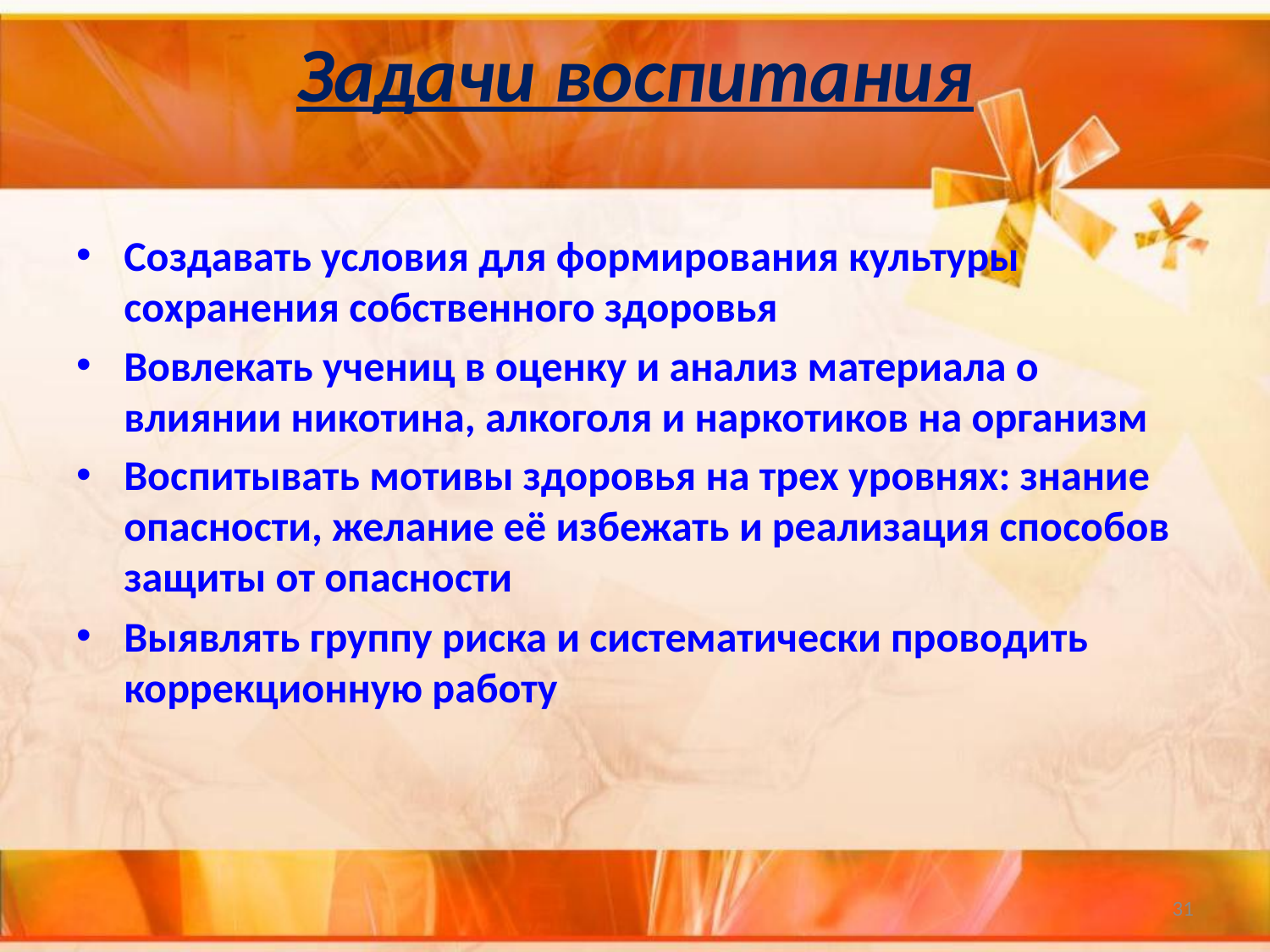

# Задачи воспитания
Создавать условия для формирования культуры сохранения собственного здоровья
Вовлекать учениц в оценку и анализ материала о влиянии никотина, алкоголя и наркотиков на организм
Воспитывать мотивы здоровья на трех уровнях: знание опасности, желание её избежать и реализация способов защиты от опасности
Выявлять группу риска и систематически проводить коррекционную работу

31